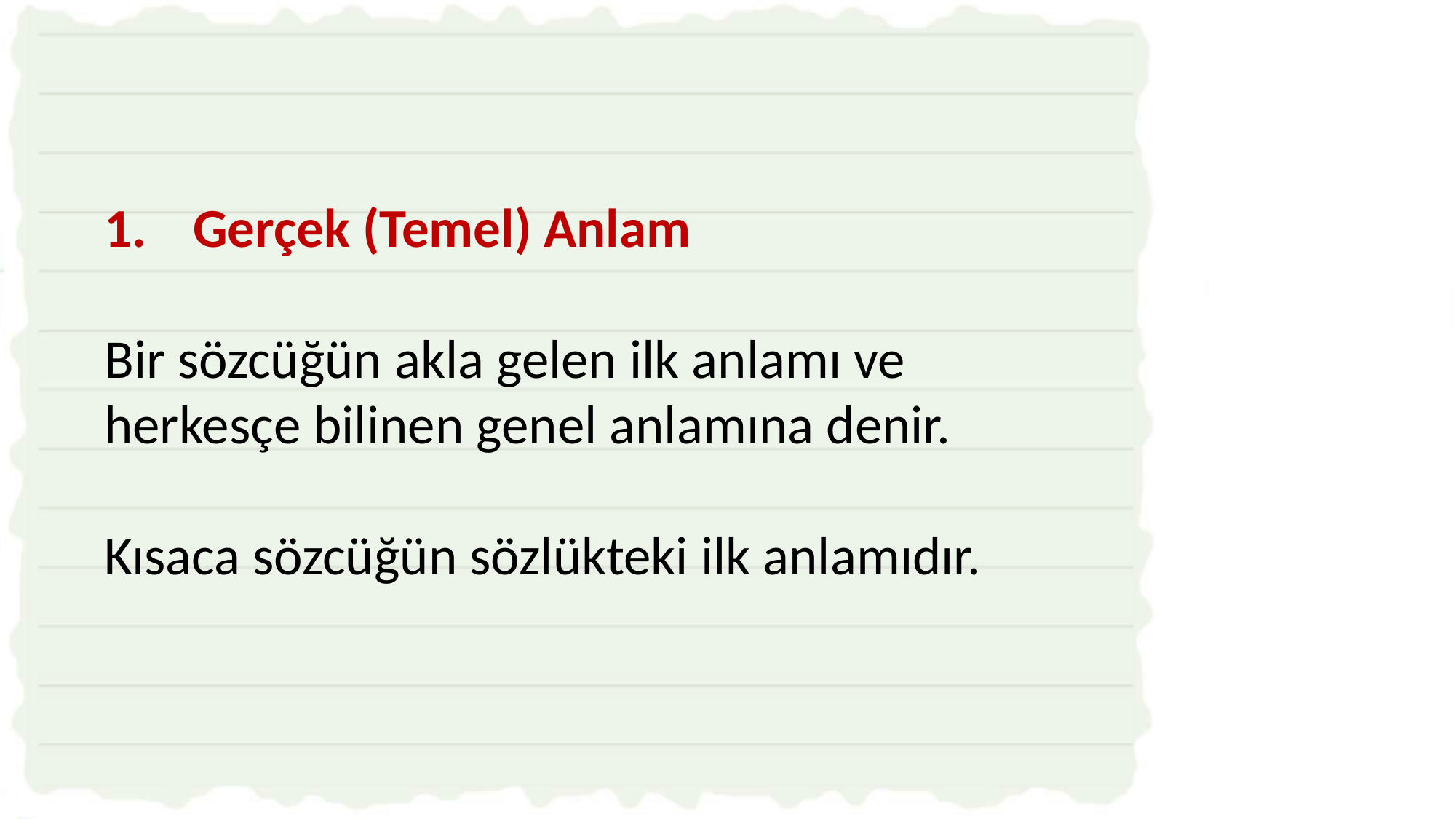

Gerçek (Temel) Anlam

Bir sözcüğün akla gelen ilk anlamı ve herkesçe bilinen genel anlamına denir.

Kısaca sözcüğün sözlükteki ilk anlamıdır.